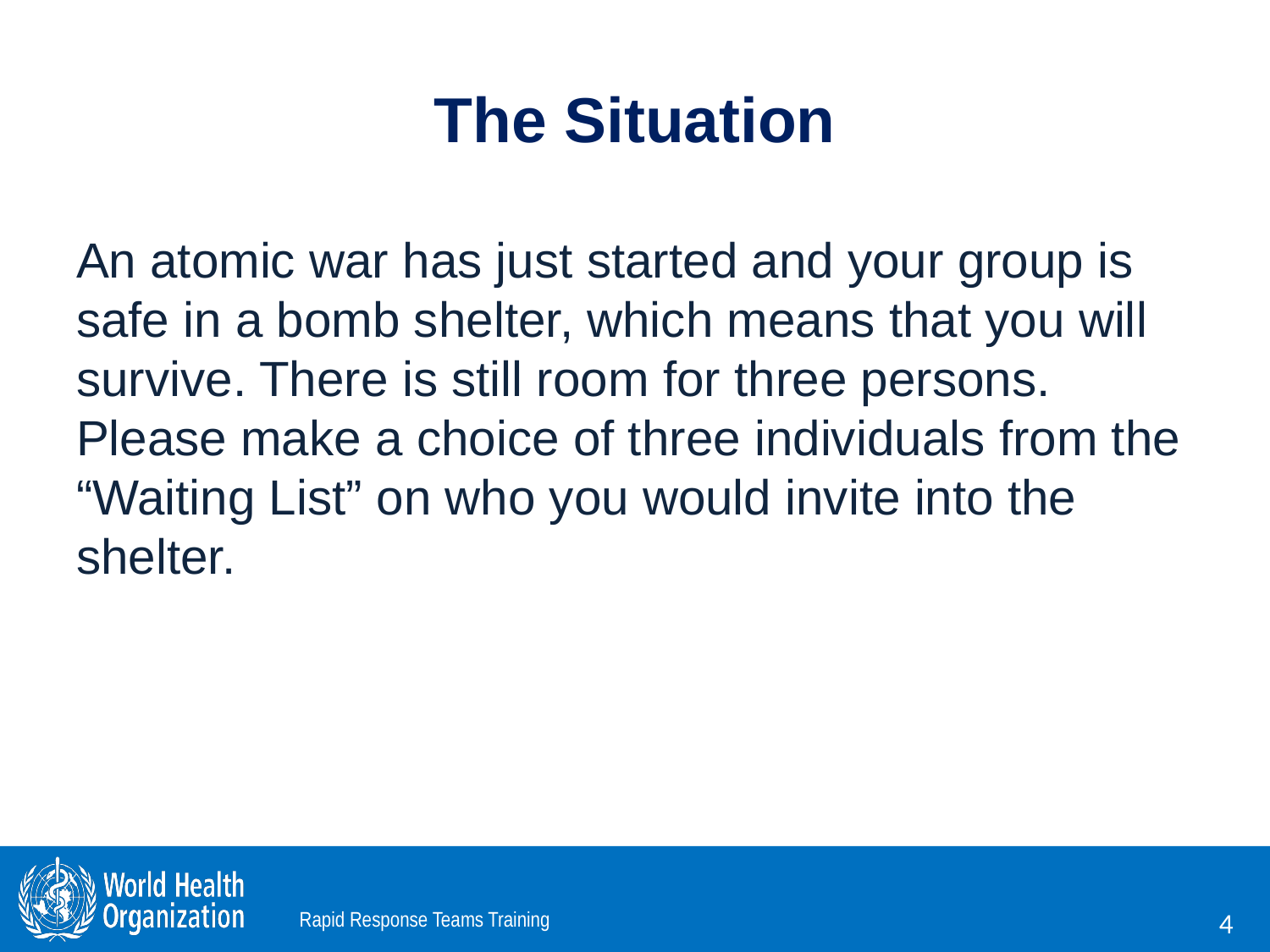

# The Situation
An atomic war has just started and your group is safe in a bomb shelter, which means that you will survive. There is still room for three persons. Please make a choice of three individuals from the “Waiting List” on who you would invite into the shelter.